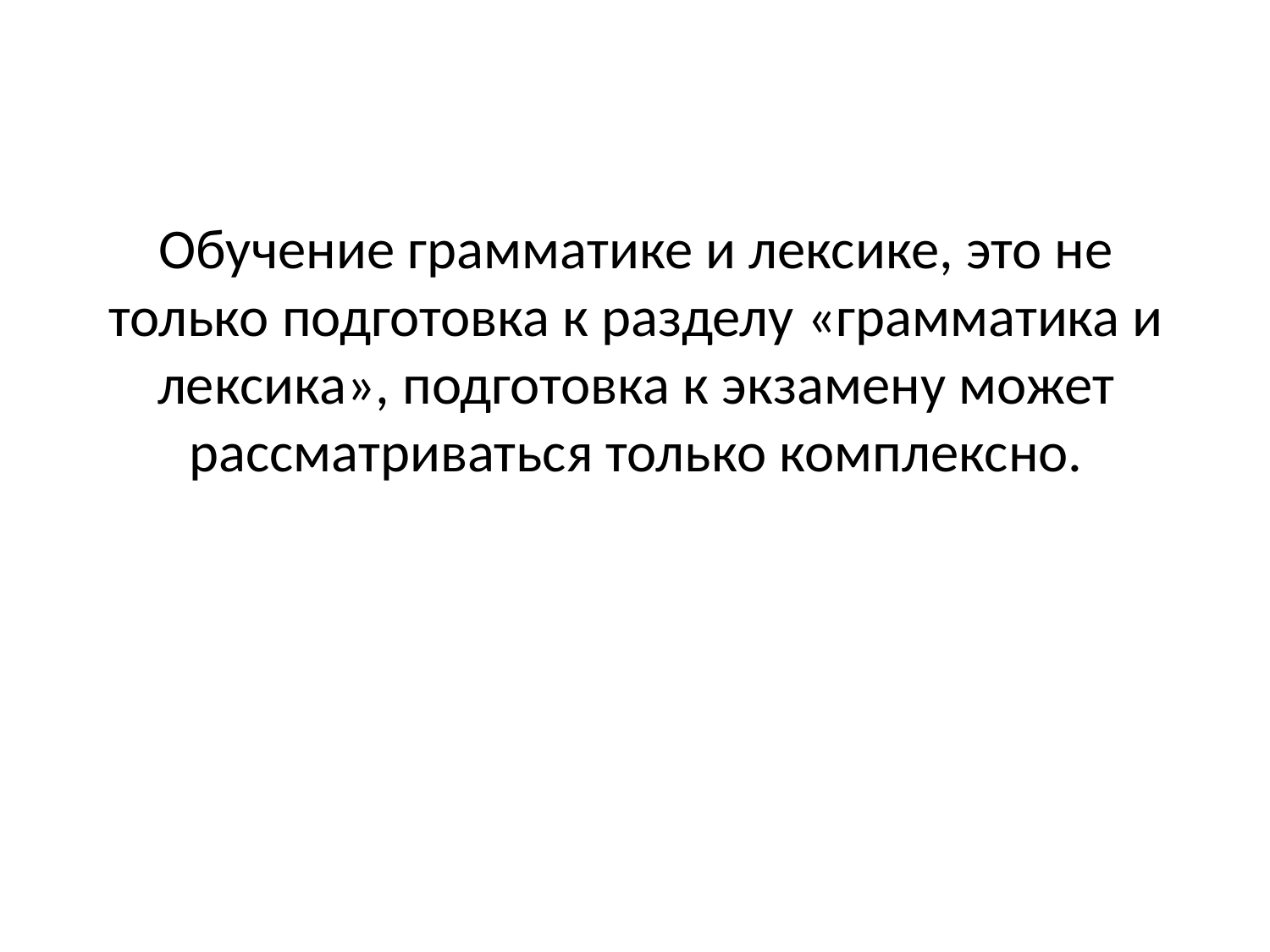

#
Обучение грамматике и лексике, это не только подготовка к разделу «грамматика и лексика», подготовка к экзамену может рассматриваться только комплексно.